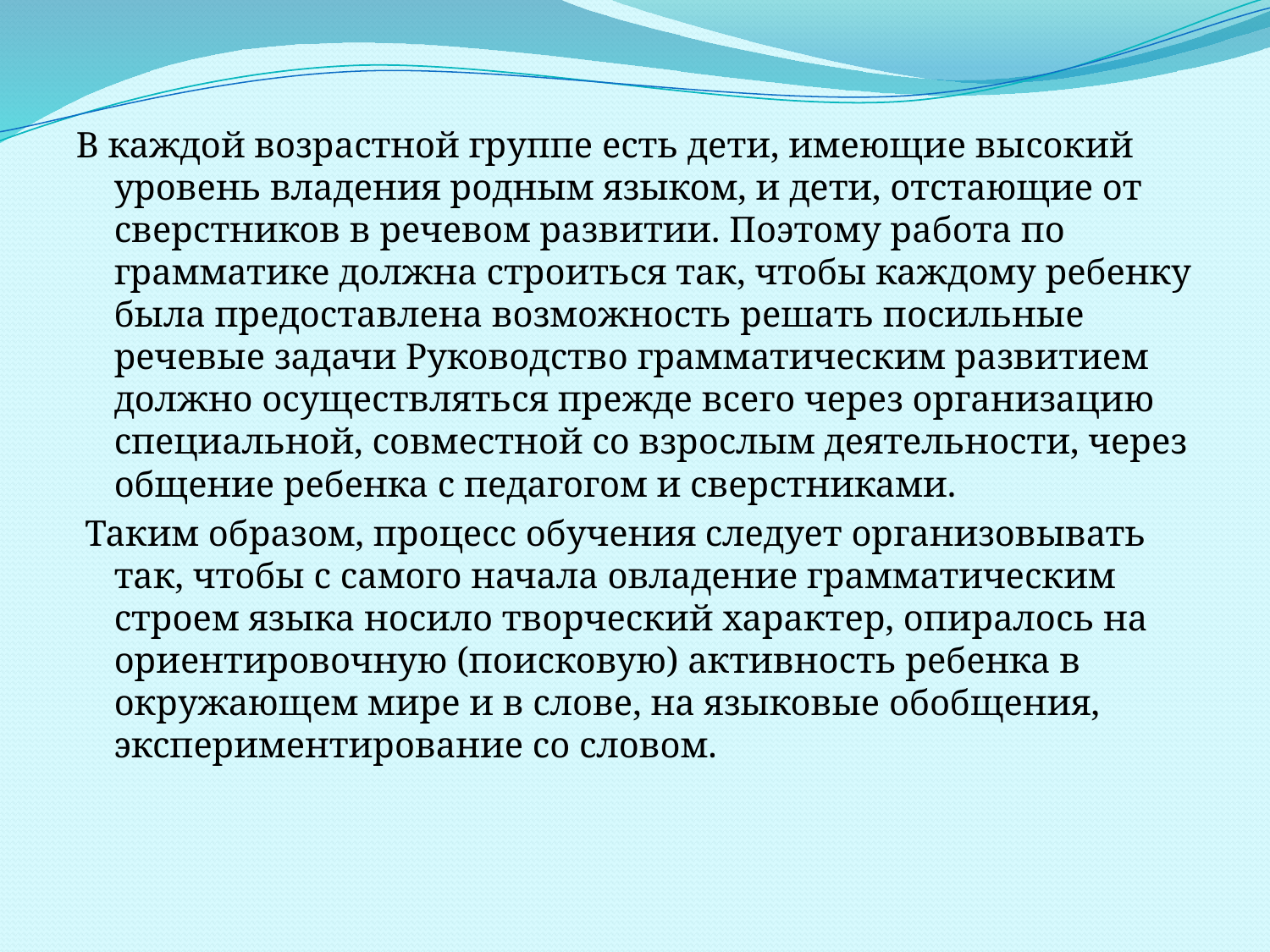

В каждой возрастной группе есть дети, имеющие высокий уровень владения родным языком, и дети, отстающие от сверстников в речевом развитии. Поэтому работа по грамматике должна строиться так, чтобы каждому ребенку была предоставлена возможность решать посильные речевые задачи Руководство грамматическим развитием должно осуществляться прежде всего через организацию специальной, совместной со взрослым деятельности, через общение ребенка с педагогом и сверстниками.
 Таким образом, процесс обучения следует организовывать так, чтобы с самого начала овладение грамматическим строем языка носило творческий характер, опиралось на ориентировочную (поисковую) активность ребенка в окружающем мире и в слове, на языковые обобщения, экспериментирование со словом.